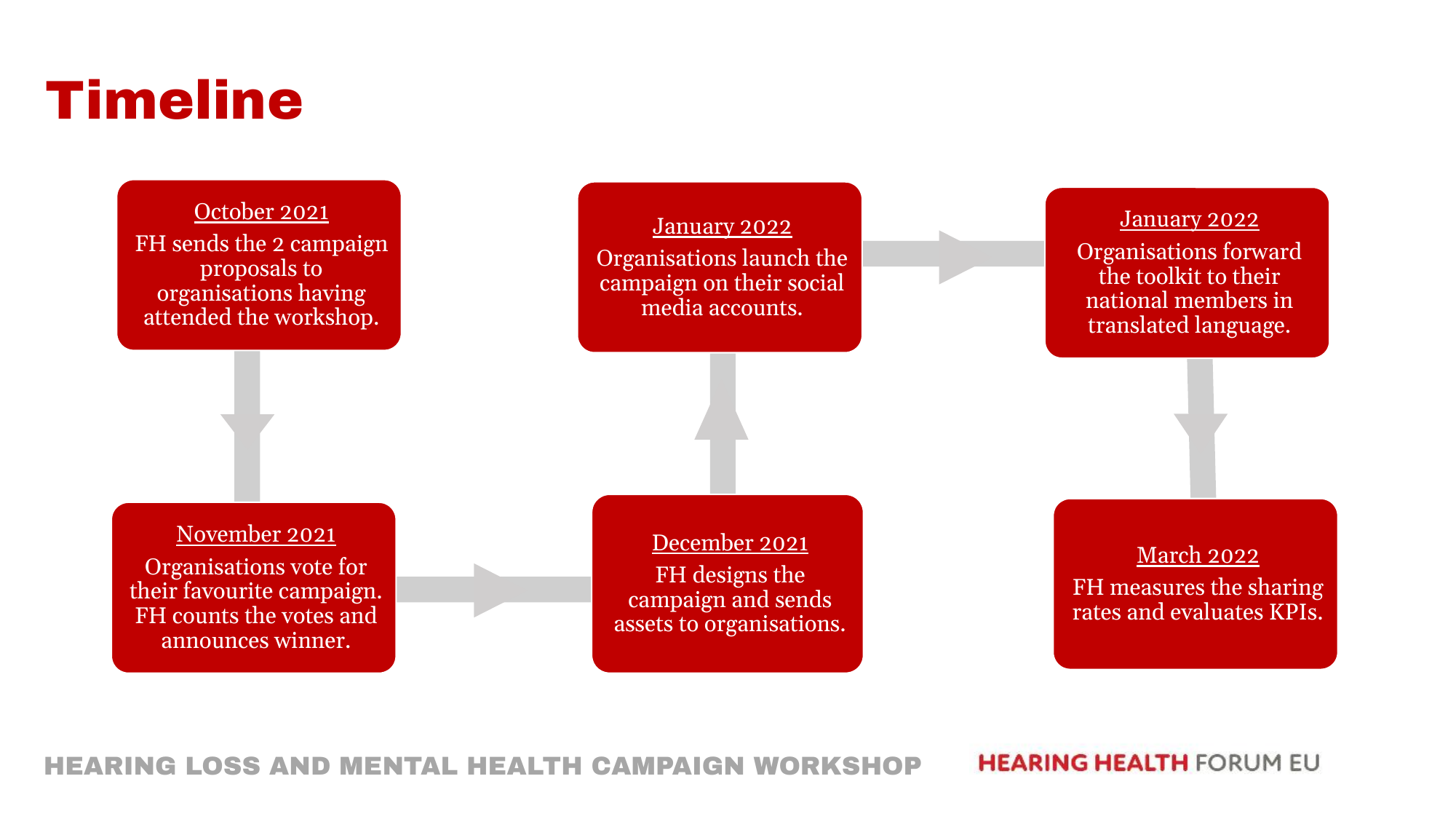

# Timeline
October 2021
FH sends the 2 campaign proposals to organisations having attended the workshop.
November 2021
Organisations vote for their favourite campaign. FH counts the votes and announces winner.
December 2021
FH designs the campaign and sends assets to organisations.
January 2022
Organisations launch the campaign on their social media accounts.
January 2022
Organisations forward the toolkit to their national members in translated language.
March 2022
FH measures the sharing rates and evaluates KPIs.